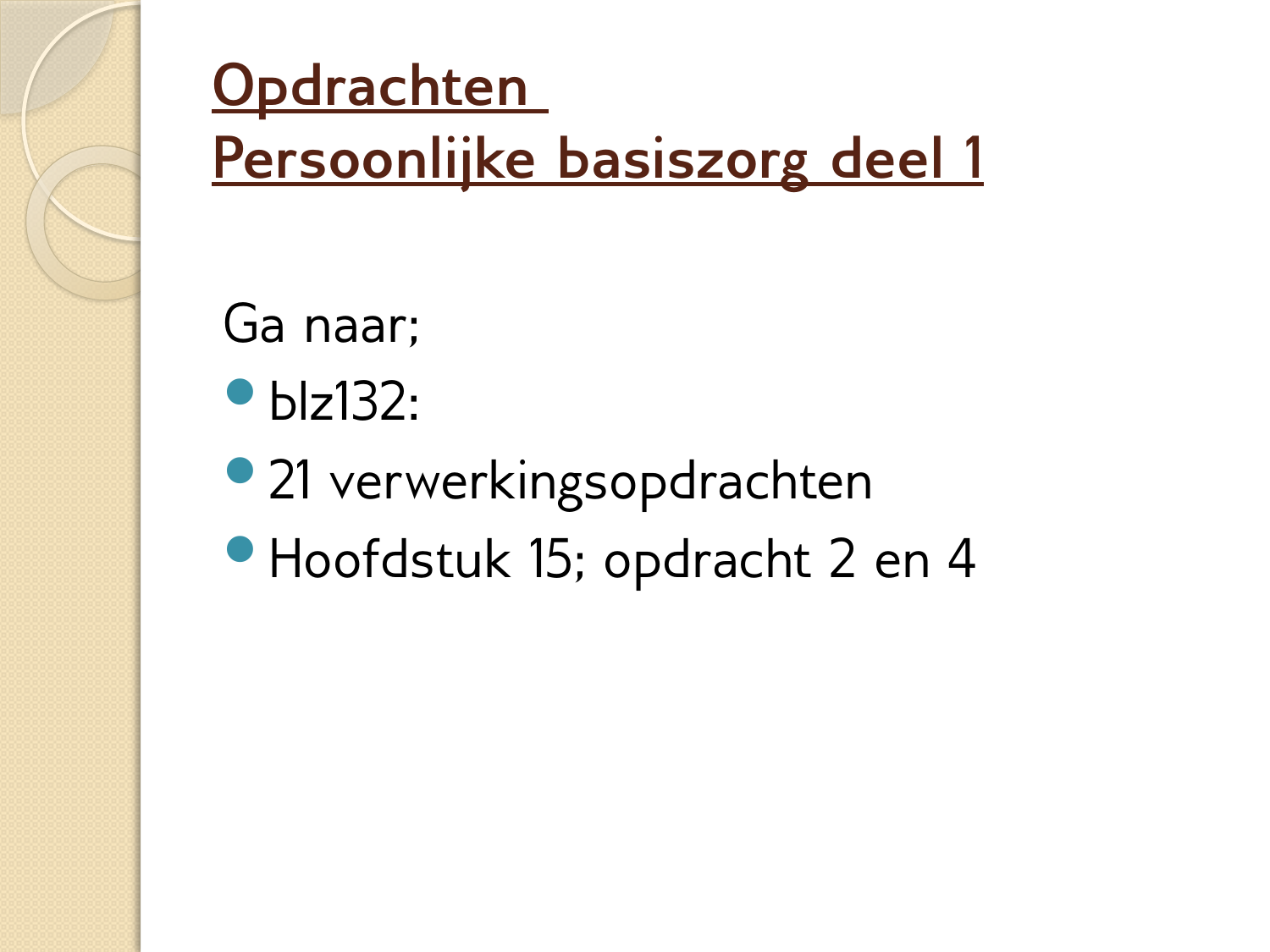

# Opdrachten Persoonlijke basiszorg deel 1

Ga naar;
blz132:
21 verwerkingsopdrachten
Hoofdstuk 15; opdracht 2 en 4